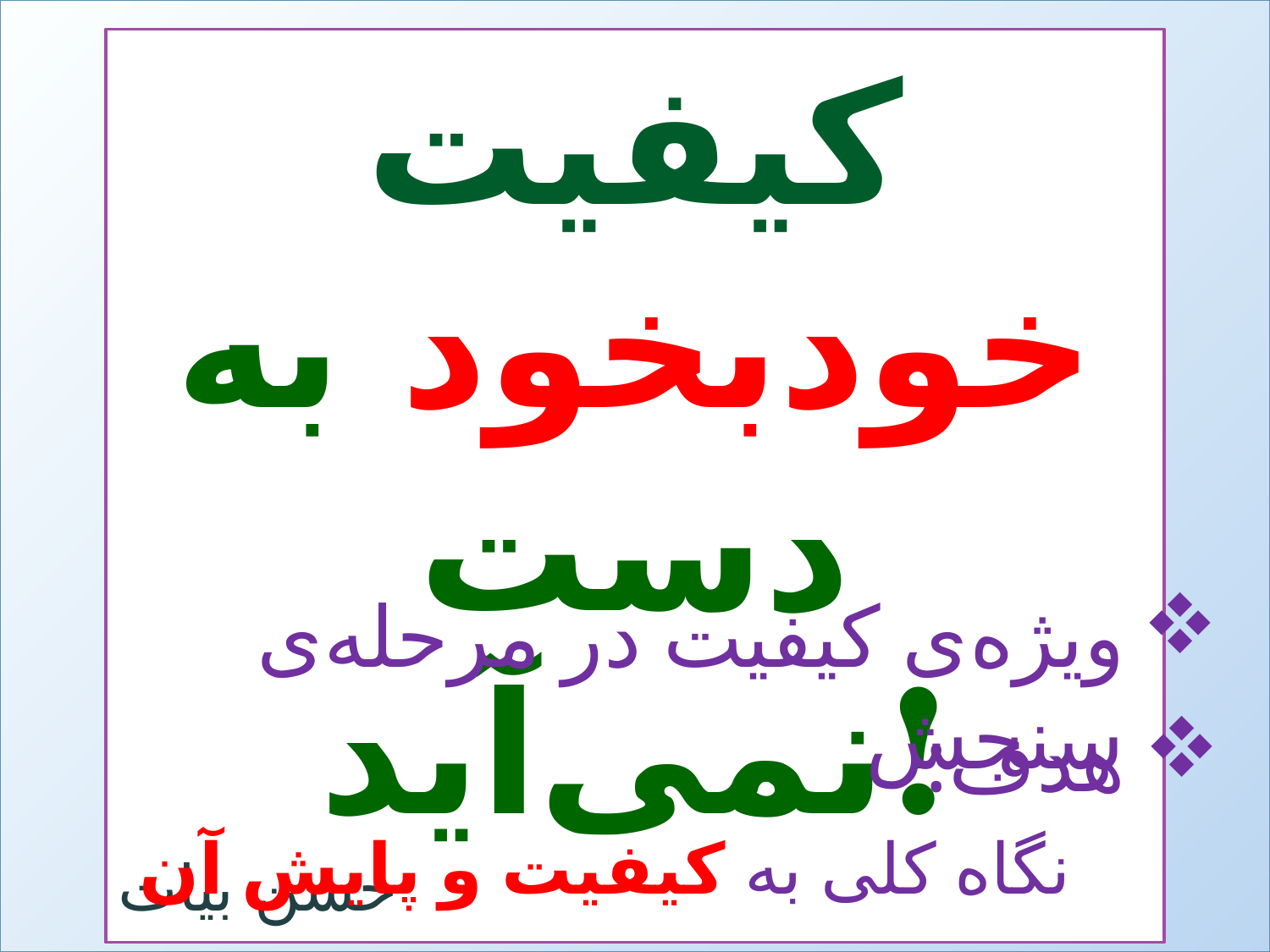

#
کیفیت خودبخود به دست نمی‌آید!
حسن بیات

ویژه‌ی کیفیت در مرحله‌ی سنجش
هدف:
نگاه کلی به کیفیت و پایش آن